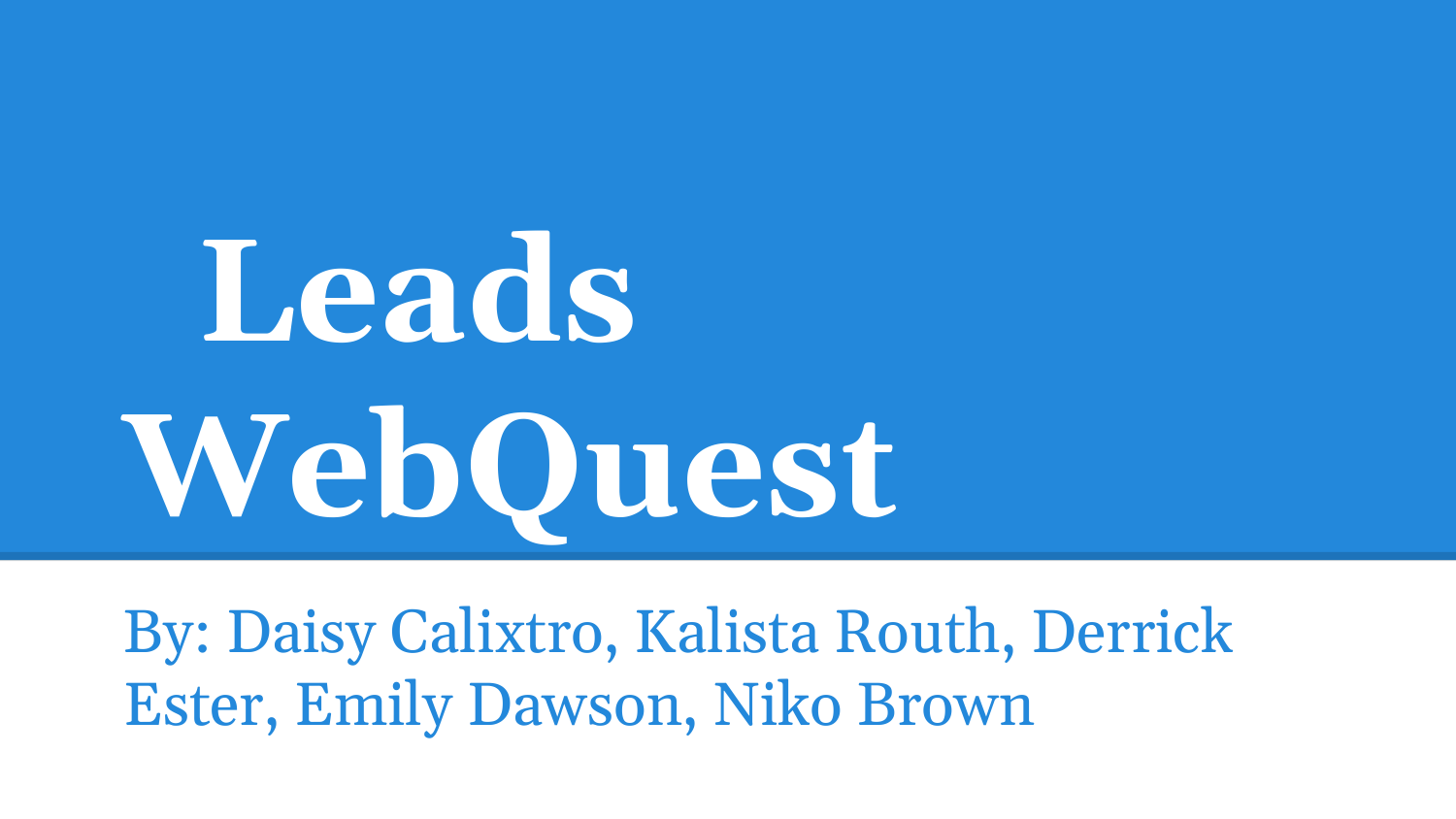

# Leads WebQuest
By: Daisy Calixtro, Kalista Routh, Derrick Ester, Emily Dawson, Niko Brown